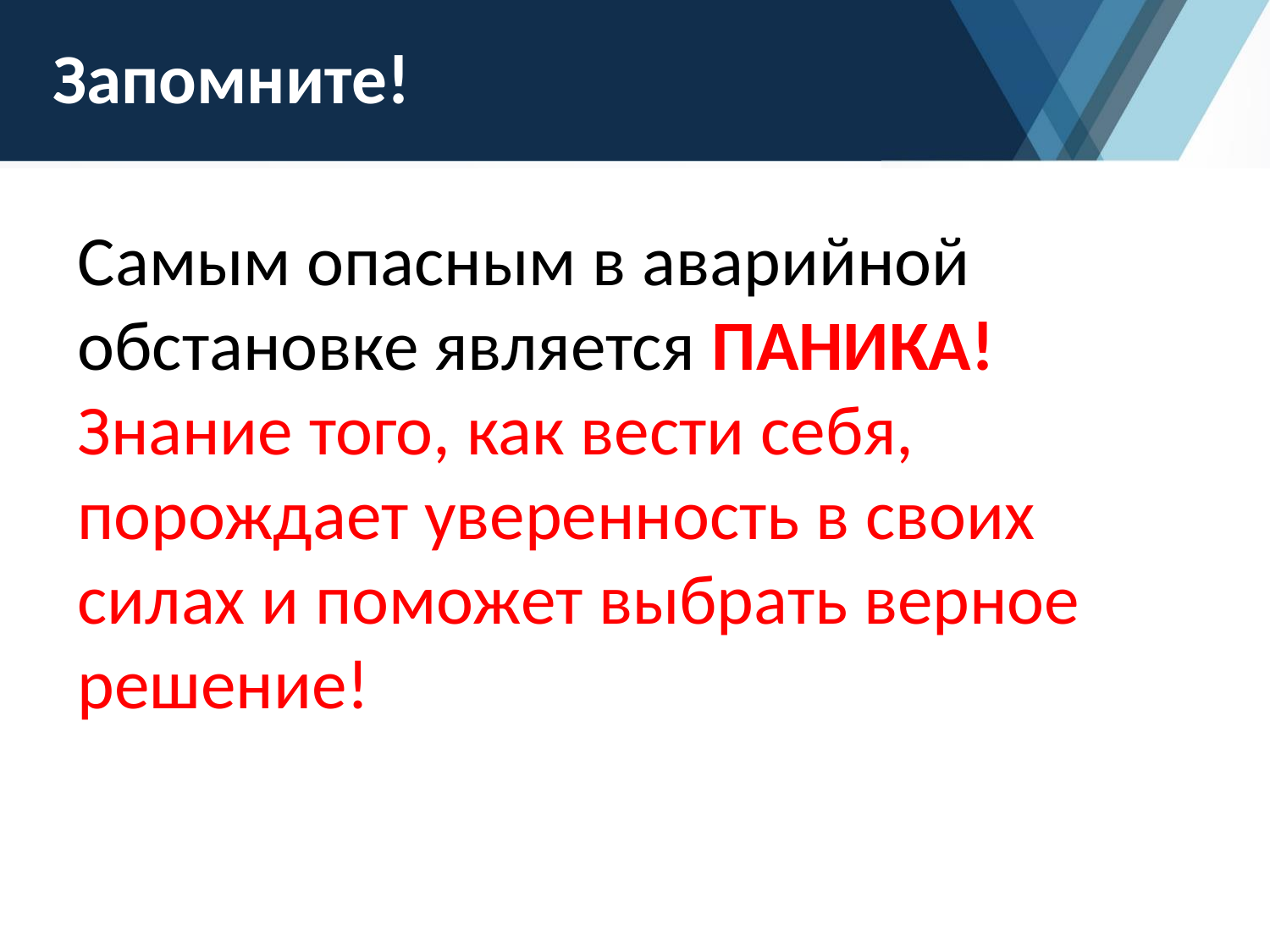

# Запомните!
Самым опасным в аварийной обстановке является ПАНИКА!
Знание того, как вести себя, порождает уверенность в своих силах и поможет выбрать верное решение!